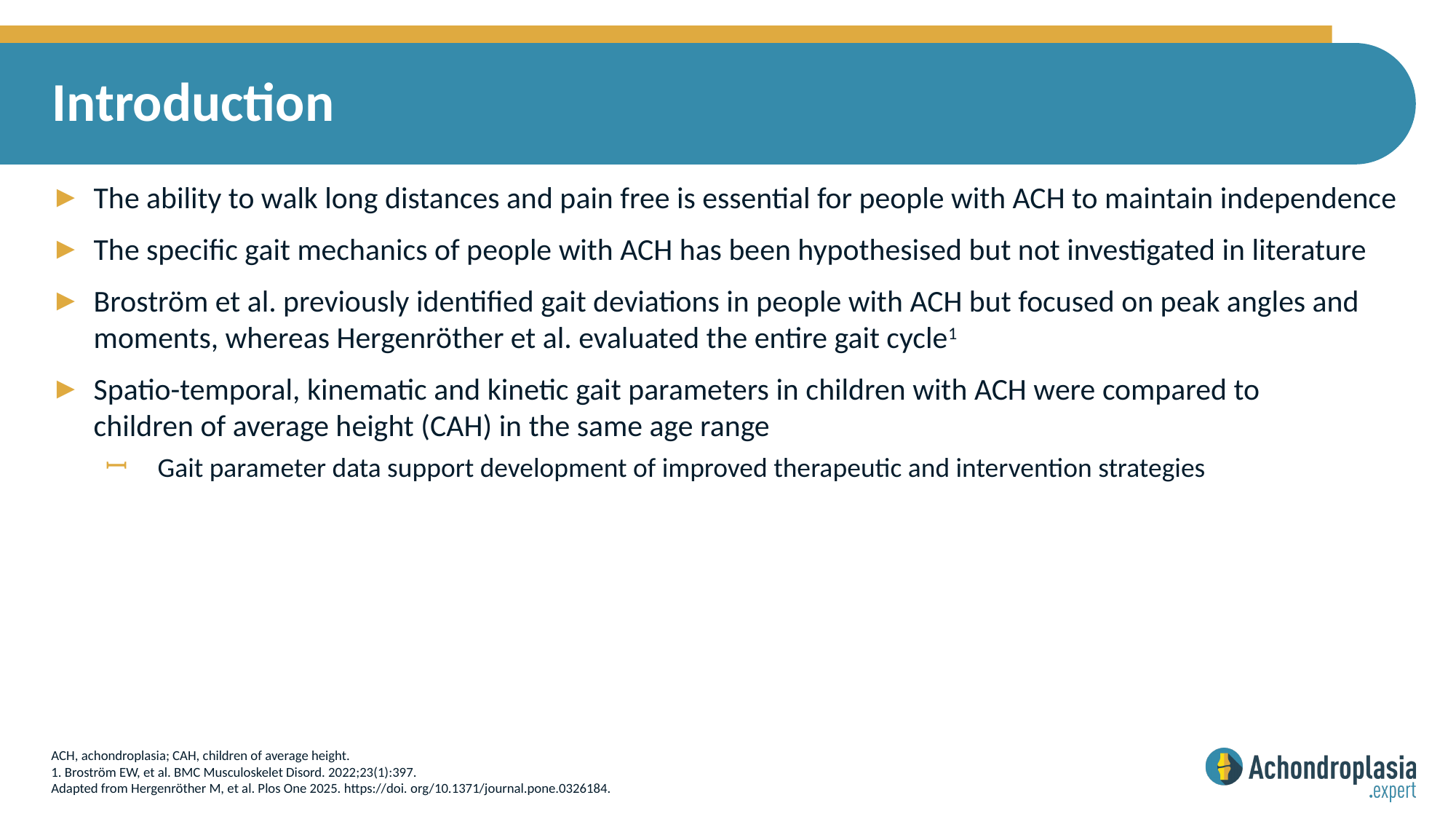

# Introduction
The ability to walk long distances and pain free is essential for people with ACH to maintain independence
The specific gait mechanics of people with ACH has been hypothesised but not investigated in literature
Broström et al. previously identified gait deviations in people with ACH but focused on peak angles and moments, whereas Hergenröther et al. evaluated the entire gait cycle1
Spatio-temporal, kinematic and kinetic gait parameters in children with ACH were compared to
children of average height (CAH) in the same age range
Gait parameter data support development of improved therapeutic and intervention strategies

ACH, achondroplasia; CAH, children of average height.
1. Broström EW, et al. BMC Musculoskelet Disord. 2022;23(1):397.
Adapted from Hergenröther M, et al. Plos One 2025. https://doi. org/10.1371/journal.pone.0326184.